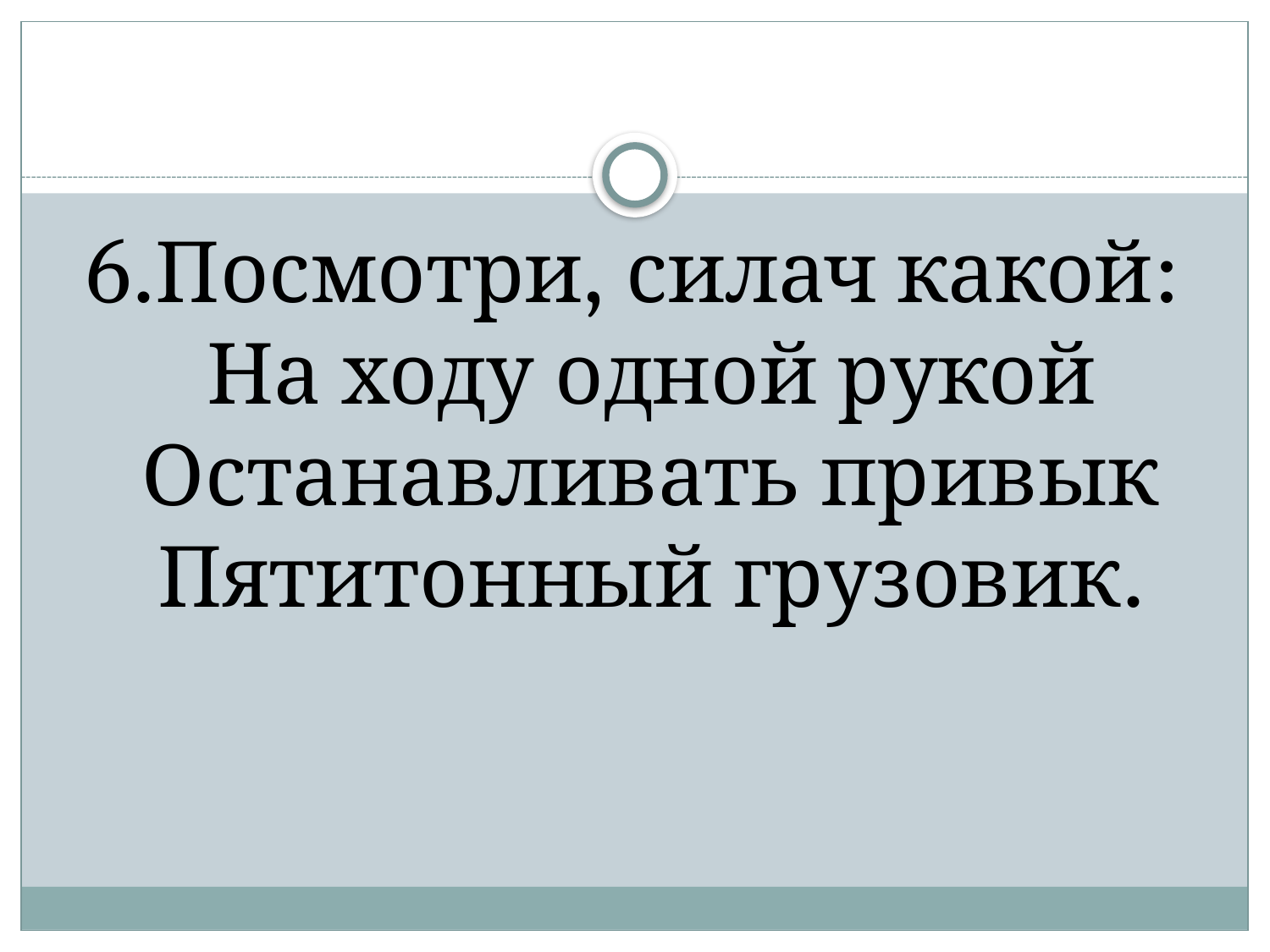

#
6.Посмотри, силач какой:
На ходу одной рукой
Останавливать привык
Пятитонный грузовик.